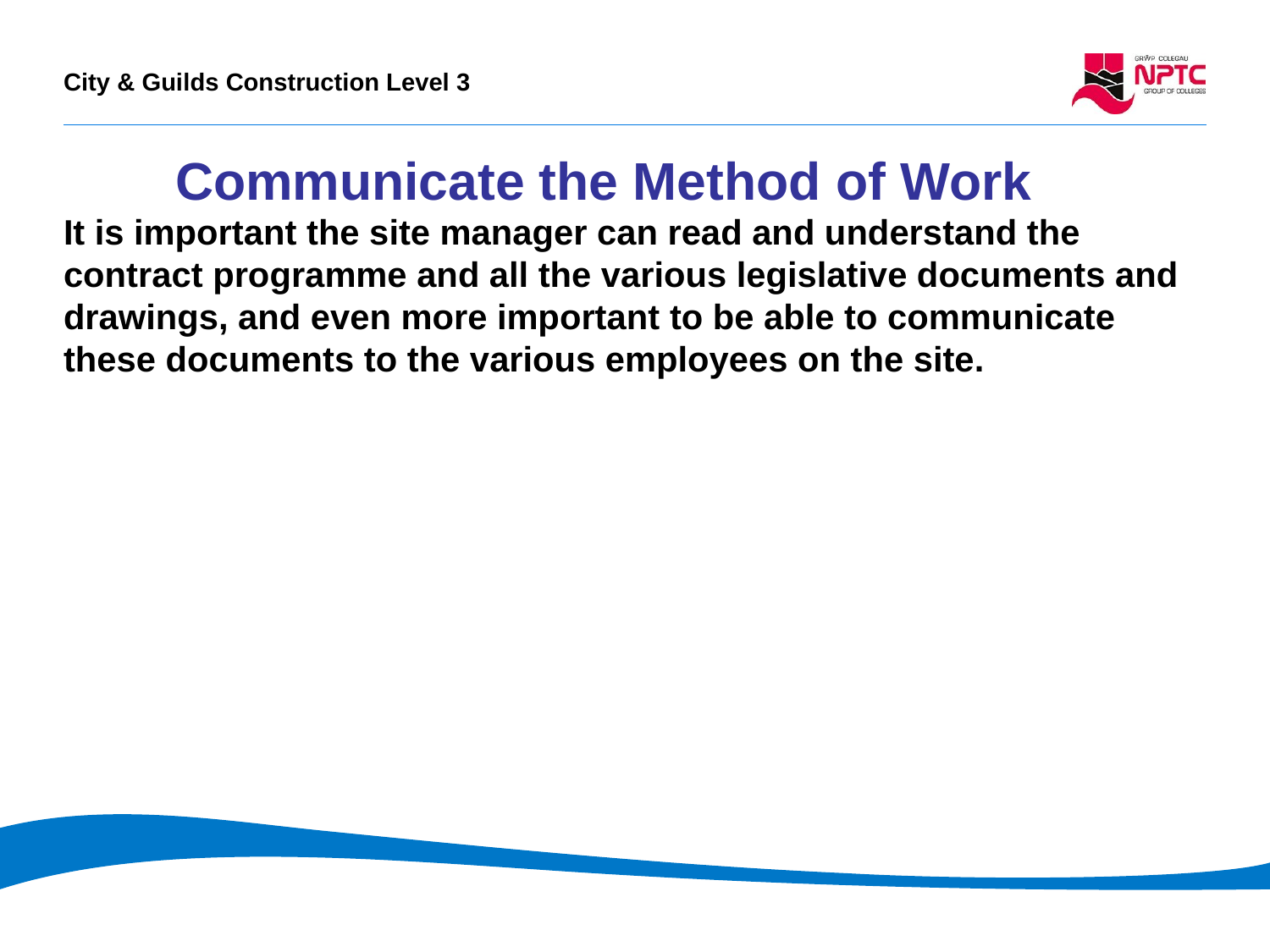

# Communicate the Method of Work
It is important the site manager can read and understand the contract programme and all the various legislative documents and drawings, and even more important to be able to communicate these documents to the various employees on the site.